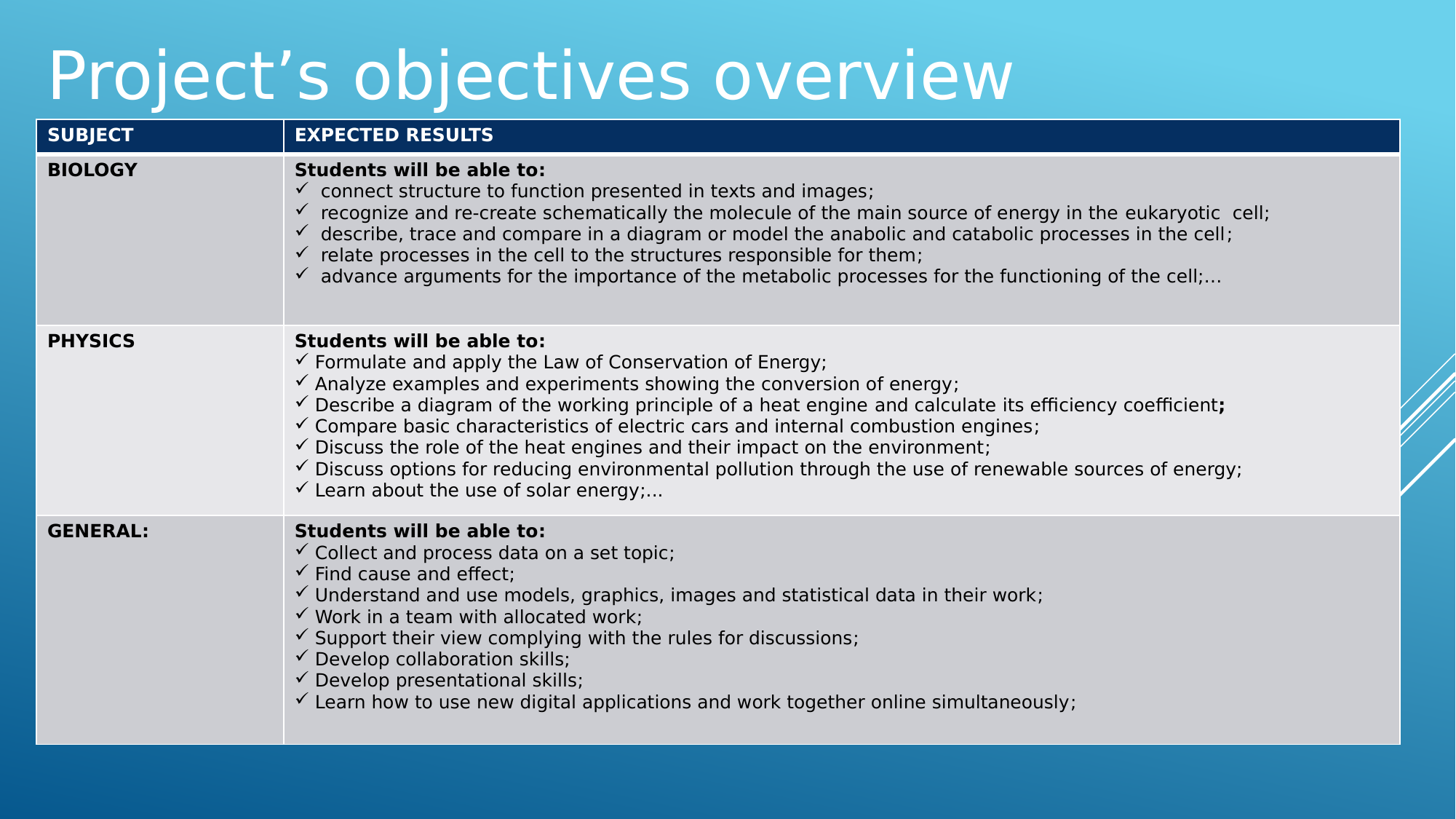

Project’s objectives overview

| SUBJECT | EXPECTED RESULTS |
| --- | --- |
| BIOLOGY | Students will be able to:  connect structure to function presented in texts and images;  recognize and re-create schematically the molecule of the main source of energy in the eukaryotic  cell;   describe, trace and compare in a diagram or model the anabolic and catabolic processes in the cell;  relate processes in the cell to the structures responsible for them;  advance arguments for the importance of the metabolic processes for the functioning of the cell;… |
| PHYSICS | Students will be able to: Formulate and apply the Law of Conservation of Energy; Analyze examples and experiments showing the conversion of energy; Describe a diagram of the working principle of a heat engine and calculate its efficiency coefficient; Compare basic characteristics of electric cars and internal combustion engines; Discuss the role of the heat engines and their impact on the environment; Discuss options for reducing environmental pollution through the use of renewable sources of energy; Learn about the use of solar energy;... |
| GENERAL: | Students will be able to: Collect and process data on a set topic; Find cause and effect; Understand and use models, graphics, images and statistical data in their work; Work in a team with allocated work; Support their view complying with the rules for discussions; Develop collaboration skills; Develop presentational skills; Learn how to use new digital applications and work together online simultaneously; |